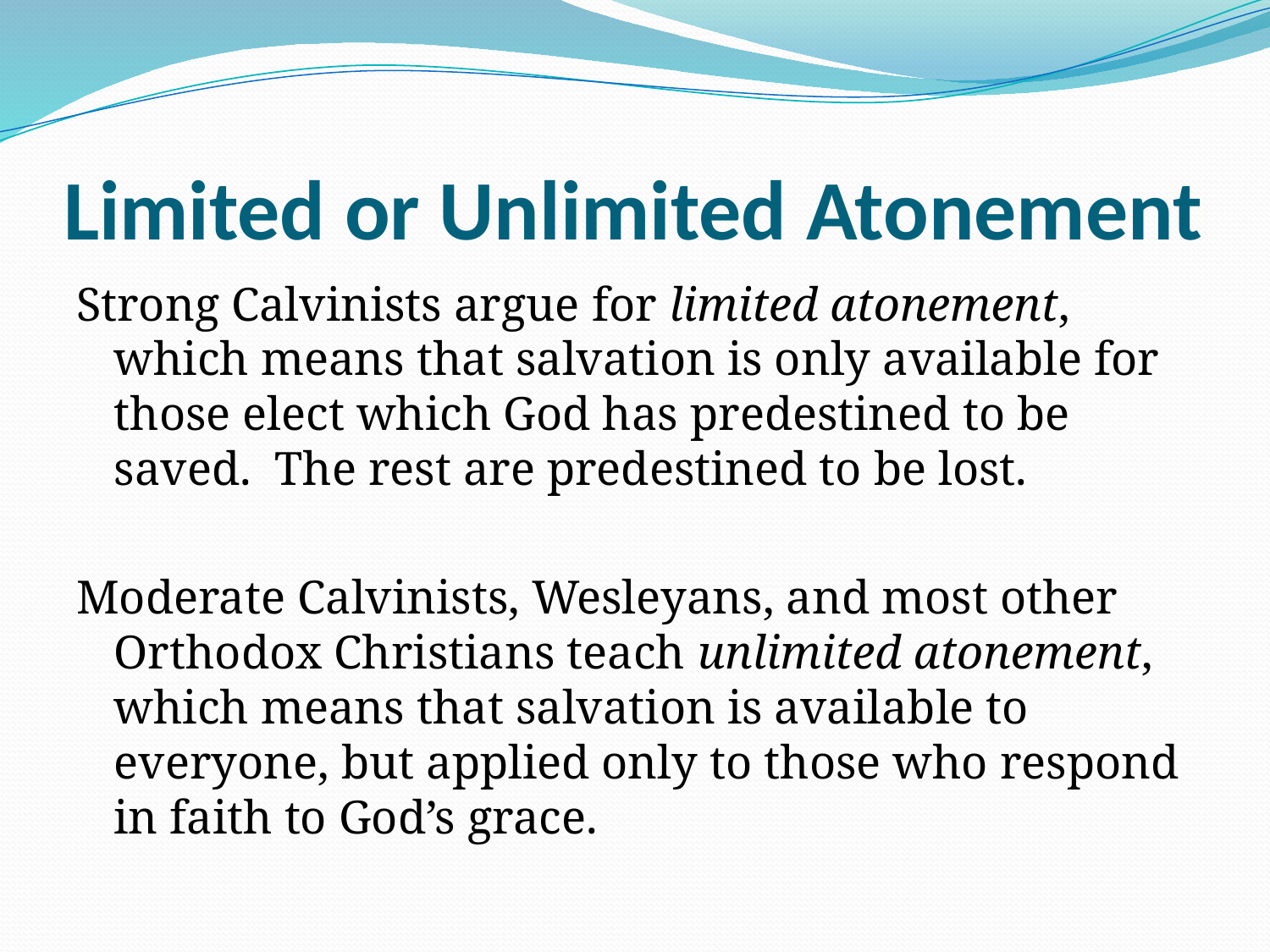

# Limited or Unlimited Atonement
Strong Calvinists argue for limited atonement, which means that salvation is only available for those elect which God has predestined to be saved.  The rest are predestined to be lost.

Moderate Calvinists, Wesleyans, and most other Orthodox Christians teach unlimited atonement, which means that salvation is available to everyone, but applied only to those who respond in faith to God’s grace.